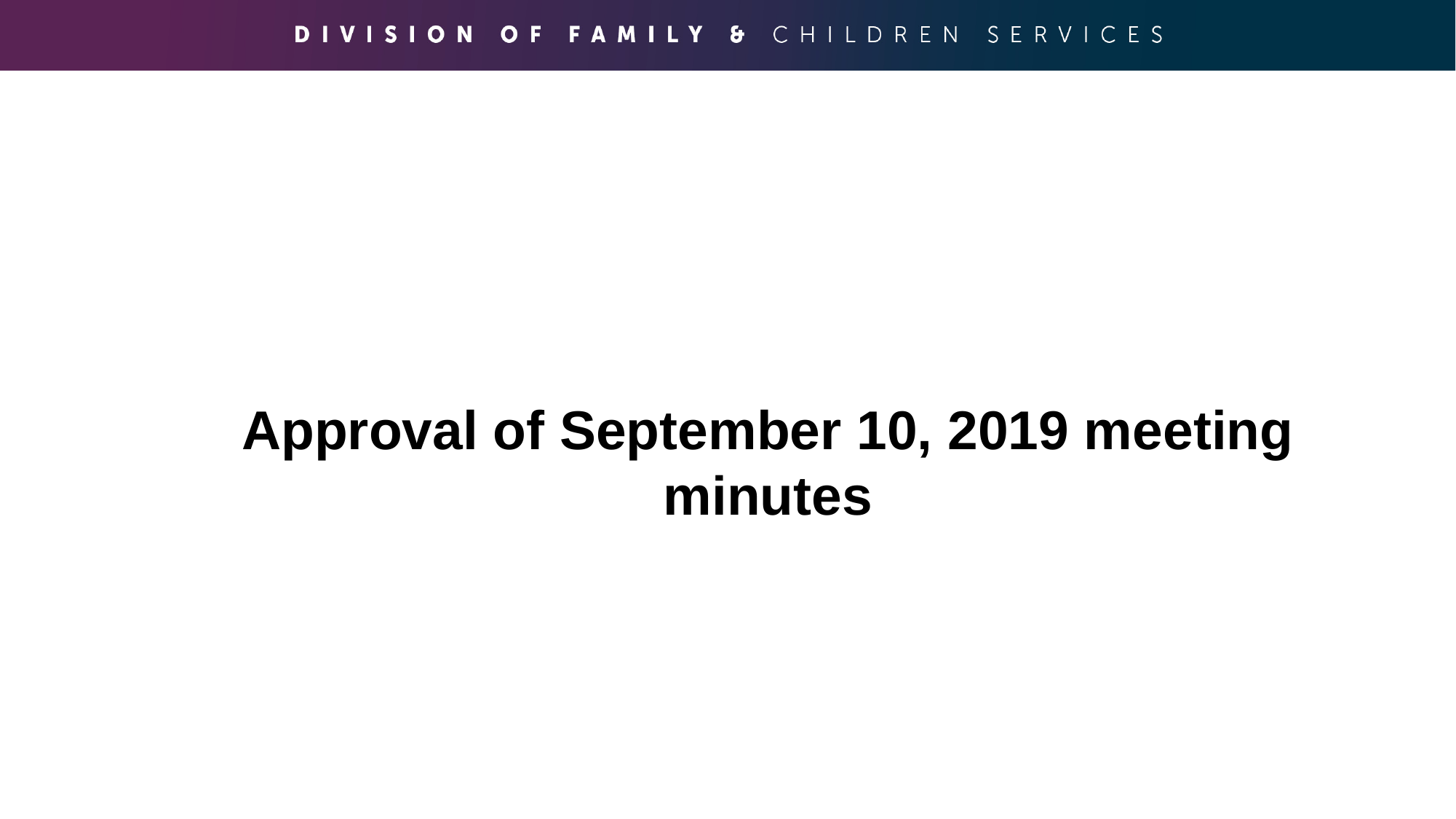

Approval of September 10, 2019 meeting minutes